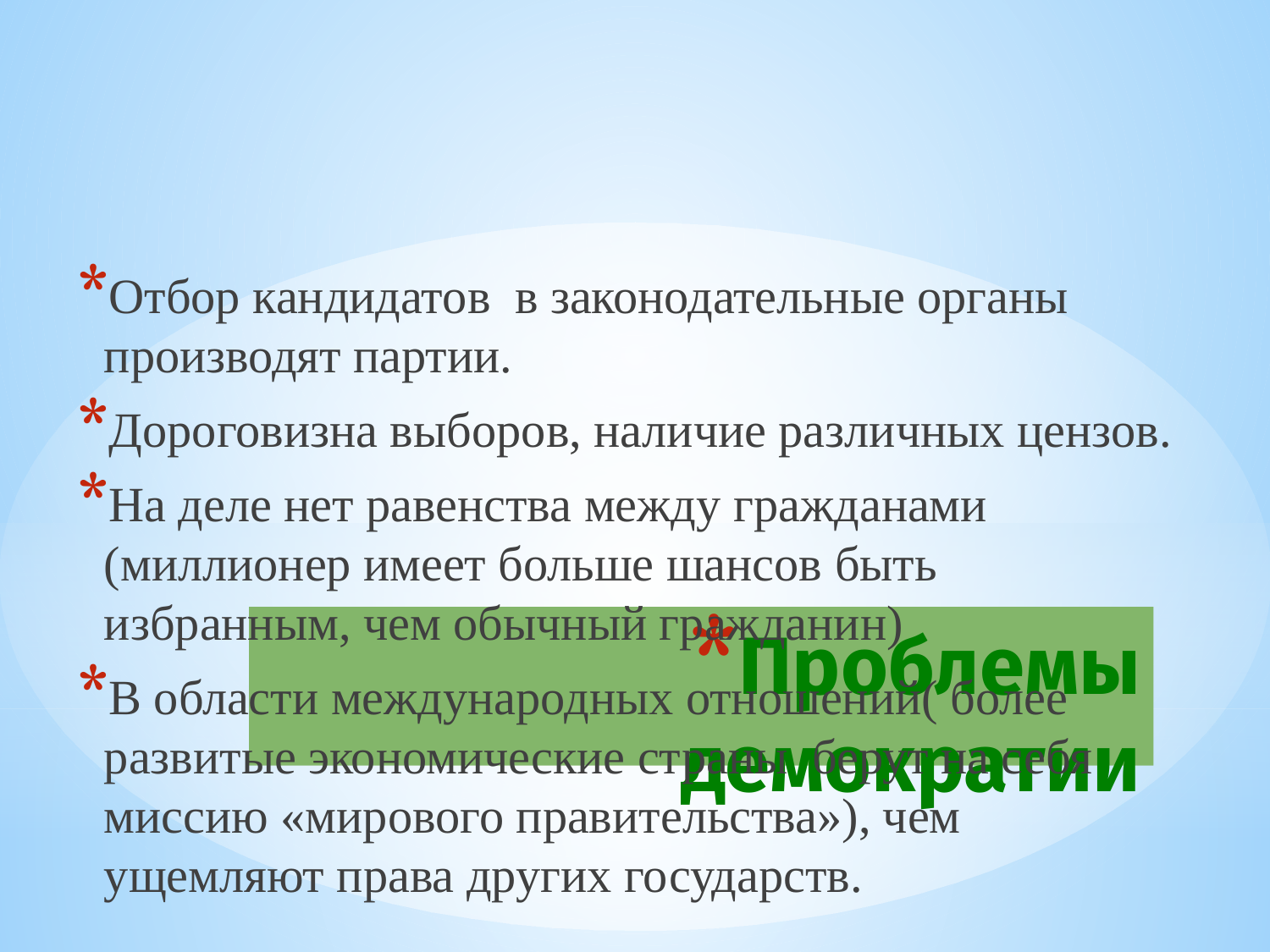

Отбор кандидатов  в законодательные органы производят партии.
Дороговизна выборов, наличие различных цензов.
На деле нет равенства между гражданами (миллионер имеет больше шансов быть избранным, чем обычный гражданин)
В области международных отношений( более развитые экономические страны  берут на себя миссию «мирового правительства»), чем ущемляют права других государств.

# Проблемы демократии